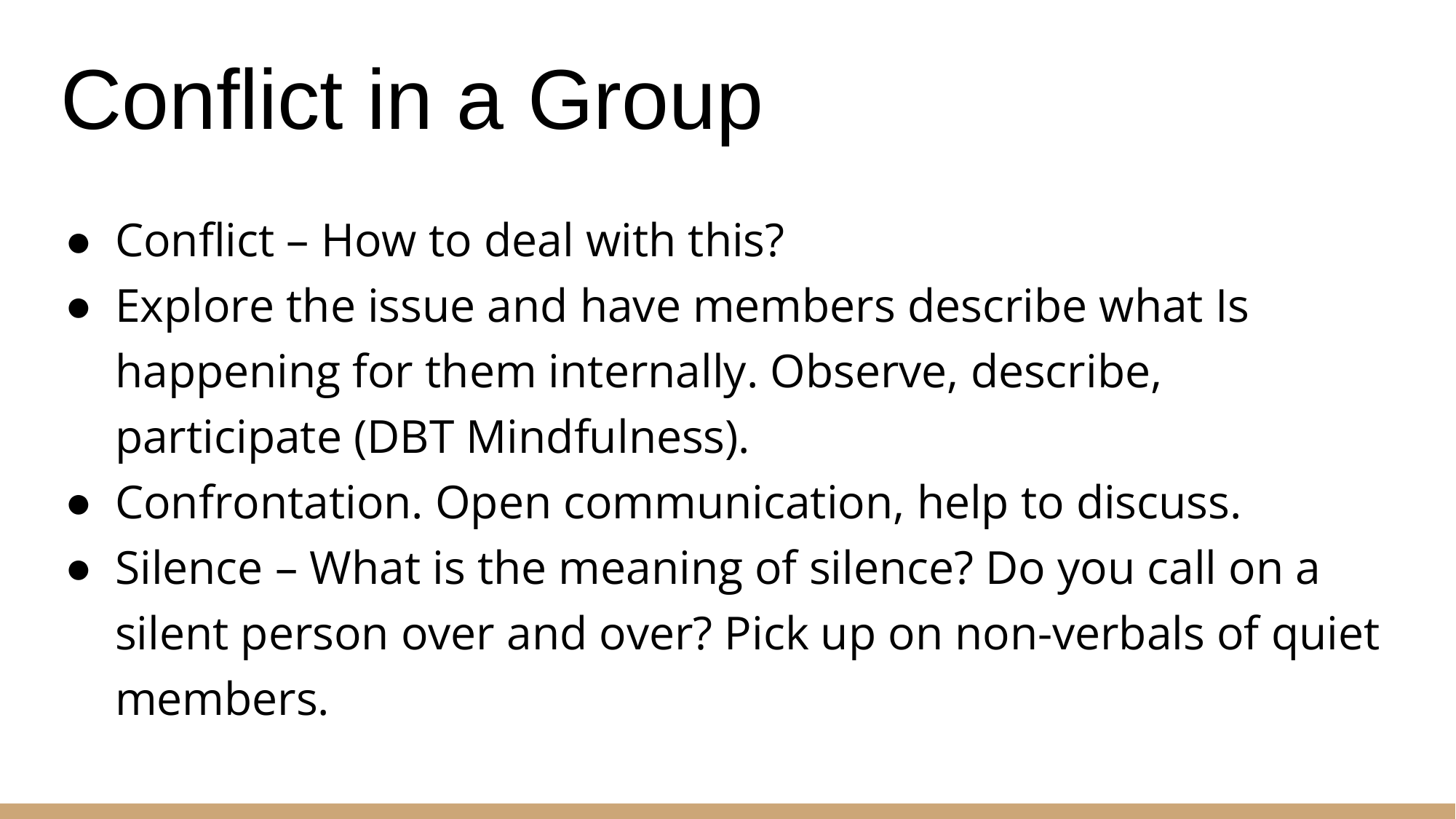

# Conflict in a Group
Conflict – How to deal with this?
Explore the issue and have members describe what Is happening for them internally. Observe, describe, participate (DBT Mindfulness).
Confrontation. Open communication, help to discuss.
Silence – What is the meaning of silence? Do you call on a silent person over and over? Pick up on non-verbals of quiet members.